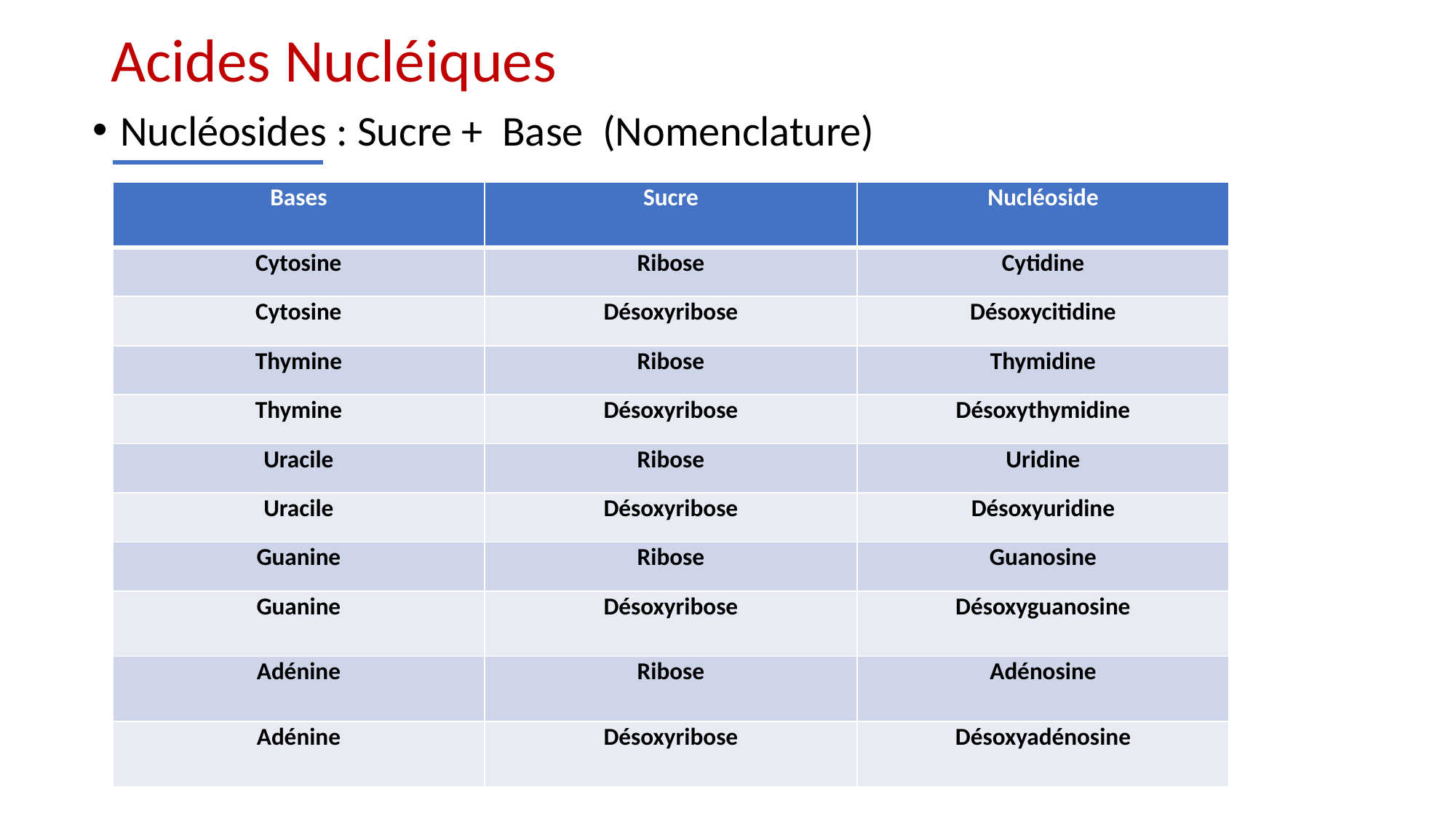

Acides Nucléiques
Nucléosides : Sucre +  Base  (Nomenclature)

| Bases | Sucre | Nucléoside |
| --- | --- | --- |
| Cytosine | Ribose | Cytidine |
| Cytosine | Désoxyribose | Désoxycitidine |
| Thymine | Ribose | Thymidine |
| Thymine | Désoxyribose | Désoxythymidine |
| Uracile | Ribose | Uridine |
| Uracile | Désoxyribose | Désoxyuridine |
| Guanine | Ribose | Guanosine |
| Guanine | Désoxyribose | Désoxyguanosine |
| Adénine | Ribose | Adénosine |
| Adénine | Désoxyribose | Désoxyadénosine |